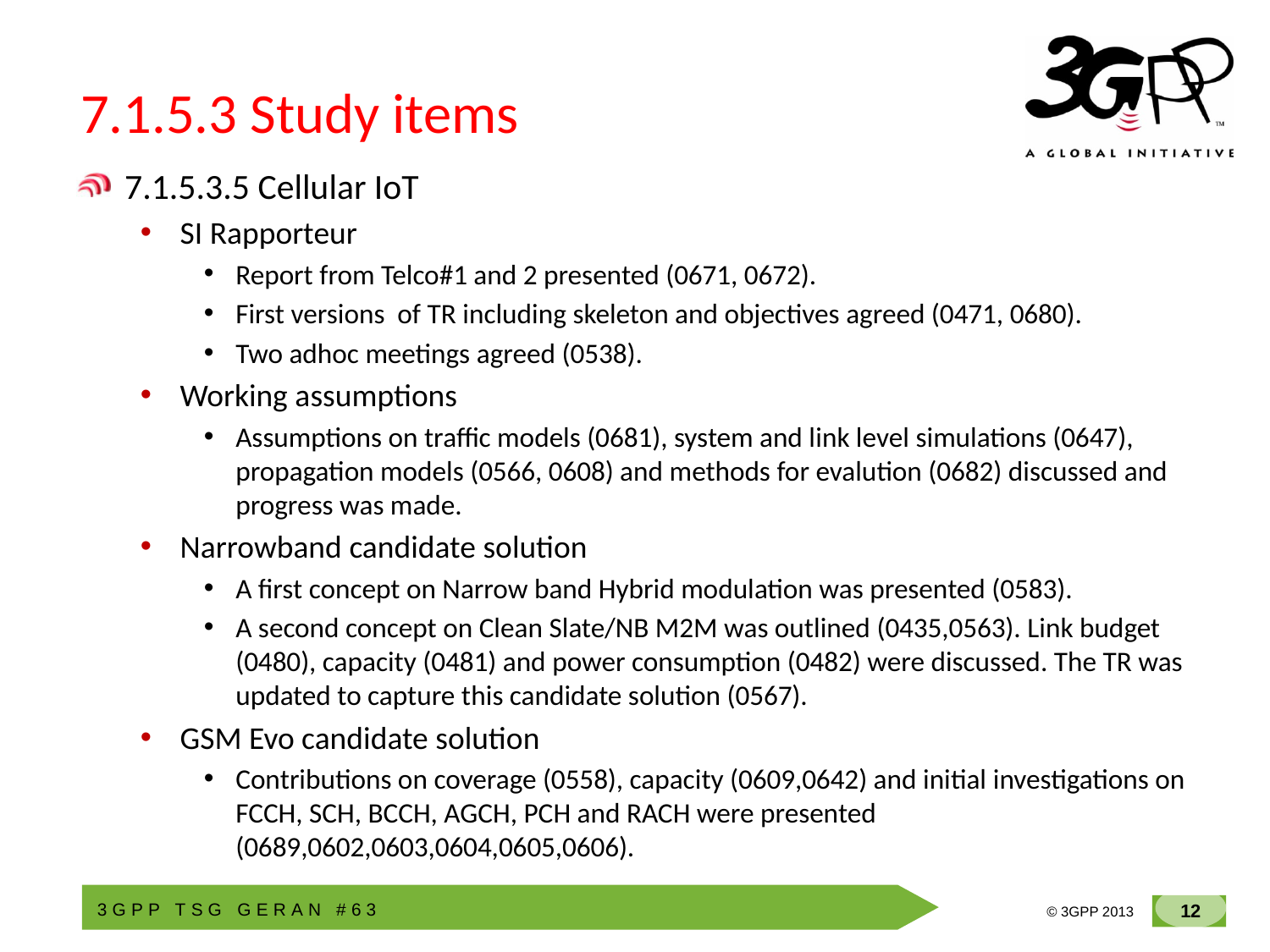

# 7.1.5.3 Study items
7.1.5.3.5 Cellular IoT
SI Rapporteur
Report from Telco#1 and 2 presented (0671, 0672).
First versions  of TR including skeleton and objectives agreed (0471, 0680).
Two adhoc meetings agreed (0538).
Working assumptions
Assumptions on traffic models (0681), system and link level simulations (0647), propagation models (0566, 0608) and methods for evalution (0682) discussed and progress was made.
Narrowband candidate solution
A first concept on Narrow band Hybrid modulation was presented (0583).
A second concept on Clean Slate/NB M2M was outlined (0435,0563). Link budget (0480), capacity (0481) and power consumption (0482) were discussed. The TR was updated to capture this candidate solution (0567).
GSM Evo candidate solution
Contributions on coverage (0558), capacity (0609,0642) and initial investigations on FCCH, SCH, BCCH, AGCH, PCH and RACH were presented (0689,0602,0603,0604,0605,0606).